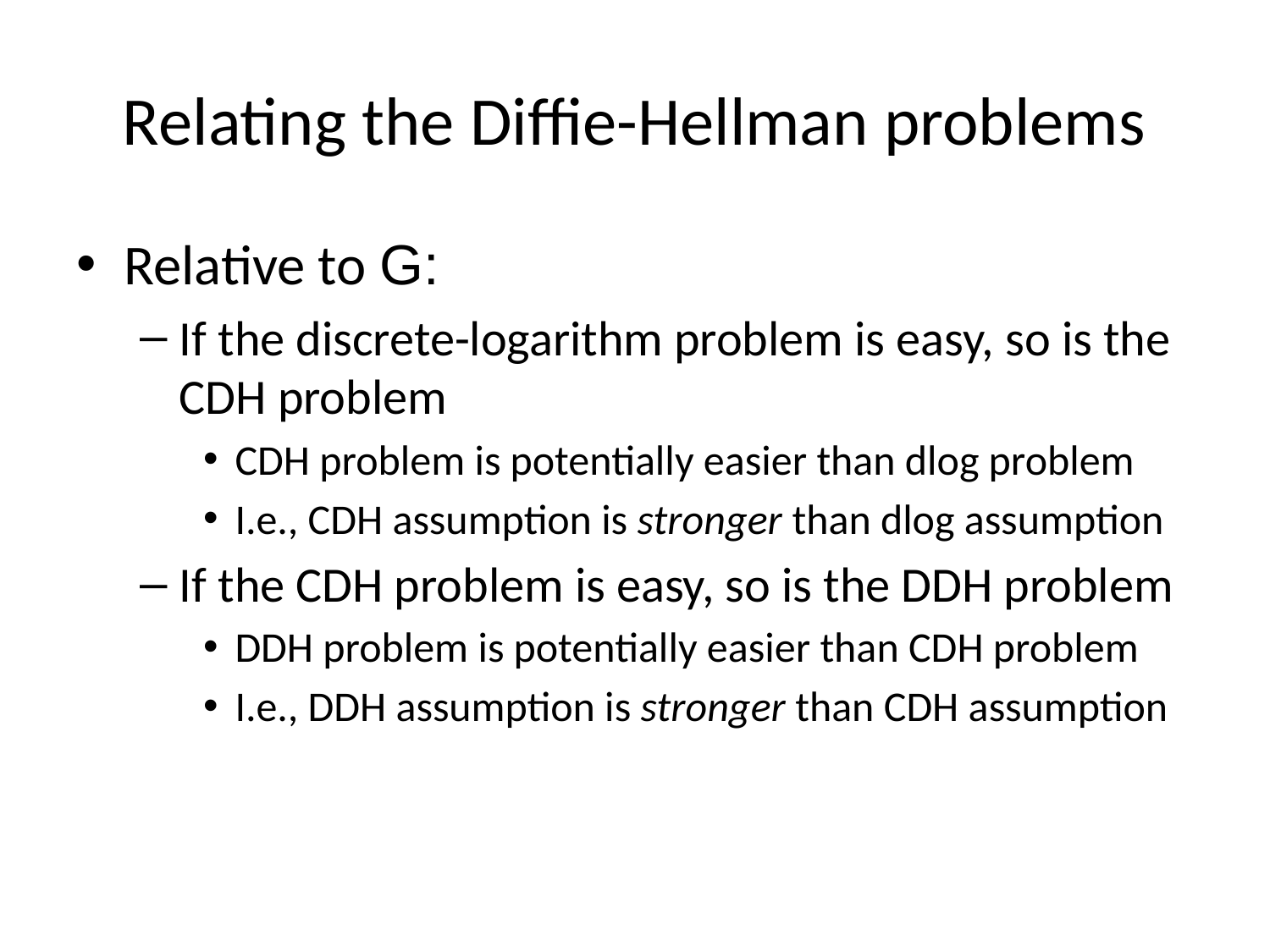

# Relating the Diffie-Hellman problems
Relative to G:
If the discrete-logarithm problem is easy, so is the CDH problem
CDH problem is potentially easier than dlog problem
I.e., CDH assumption is stronger than dlog assumption
If the CDH problem is easy, so is the DDH problem
DDH problem is potentially easier than CDH problem
I.e., DDH assumption is stronger than CDH assumption